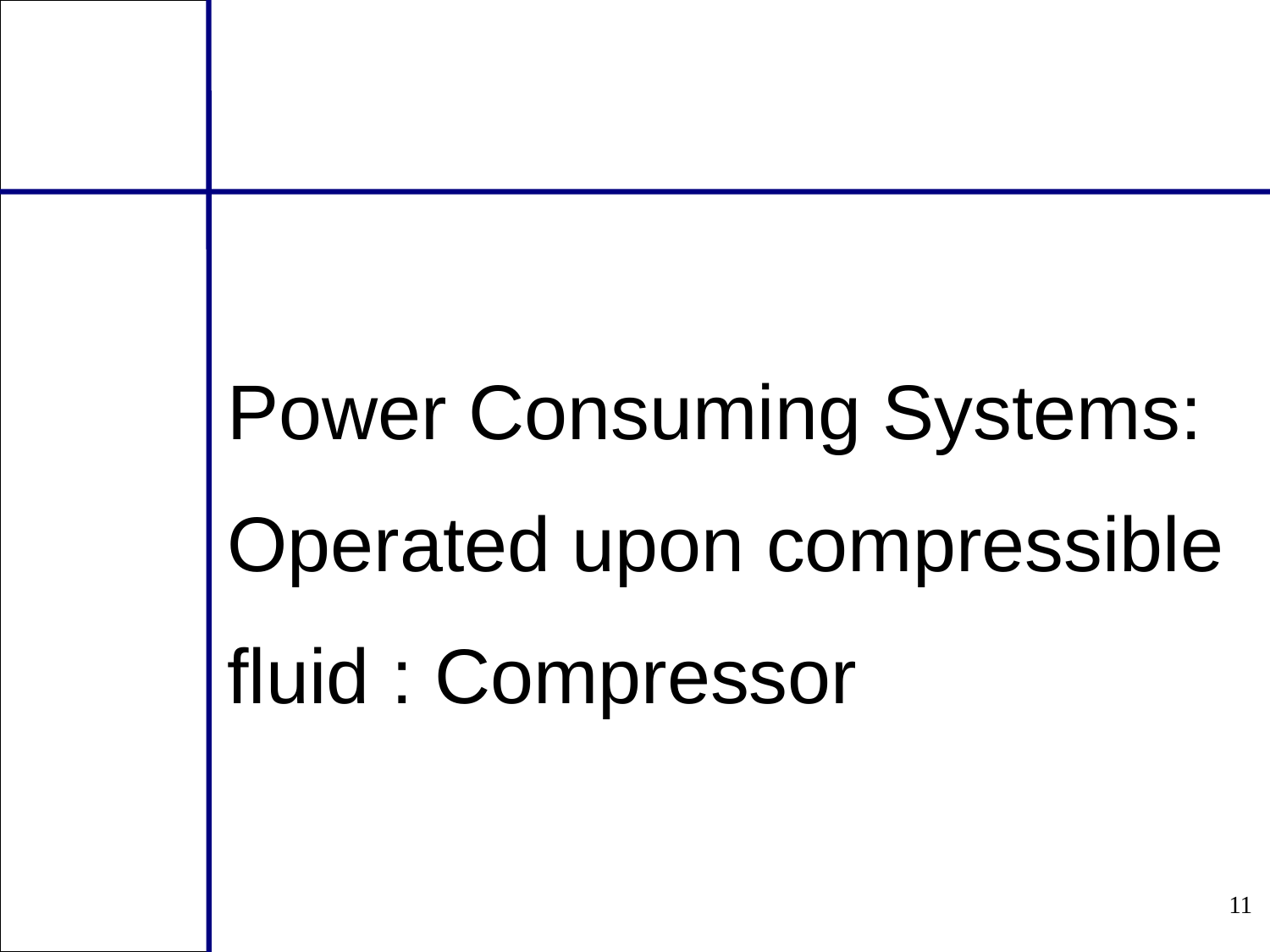

Power Consuming Systems:
Operated upon compressible
fluid : Compressor
11